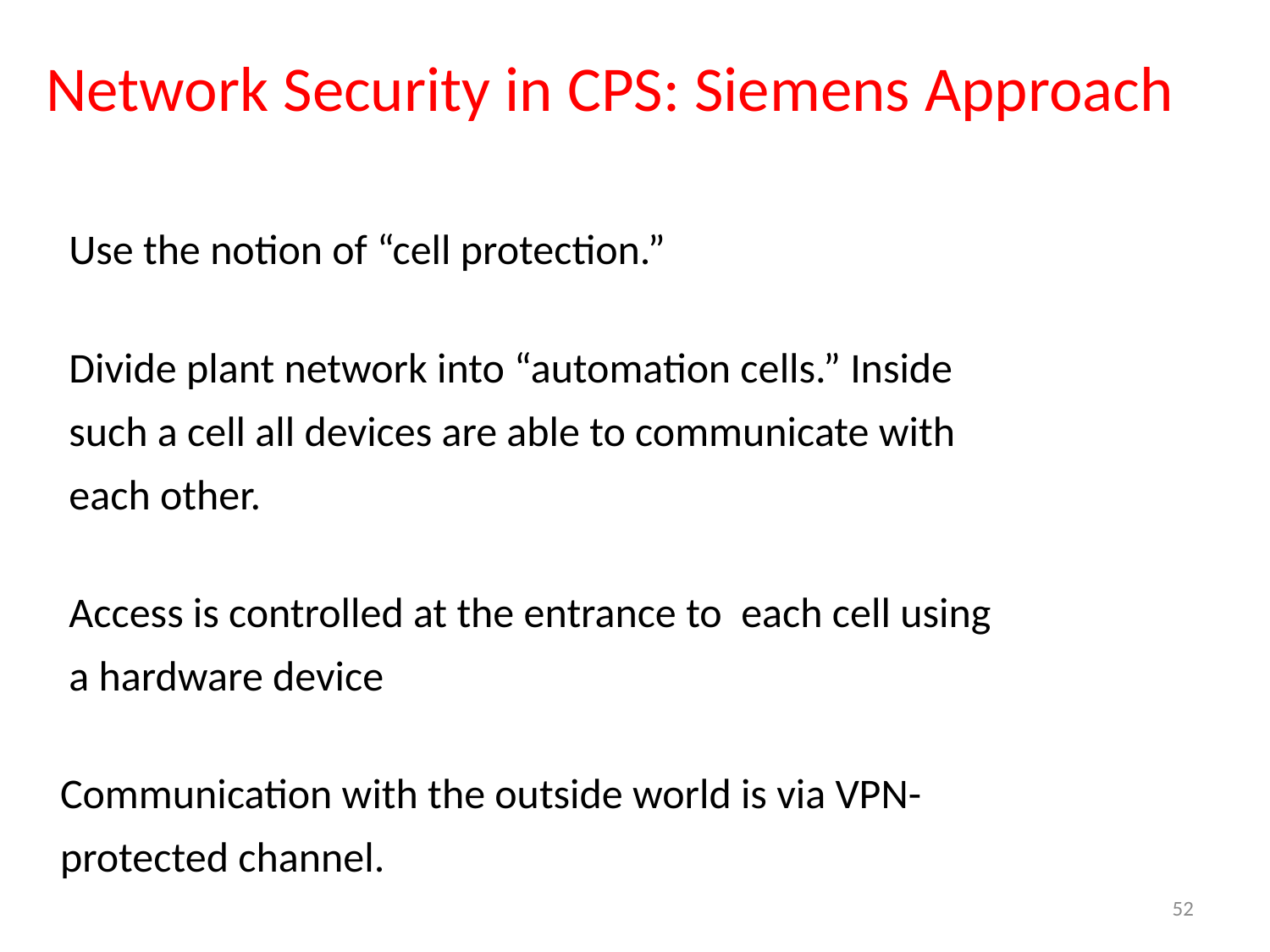

# Network Security in CPS: Siemens Approach
Use the notion of “cell protection.”
Divide plant network into “automation cells.” Inside such a cell all devices are able to communicate with each other.
Access is controlled at the entrance to  each cell using a hardware device
Communication with the outside world is via VPN-protected channel.
52